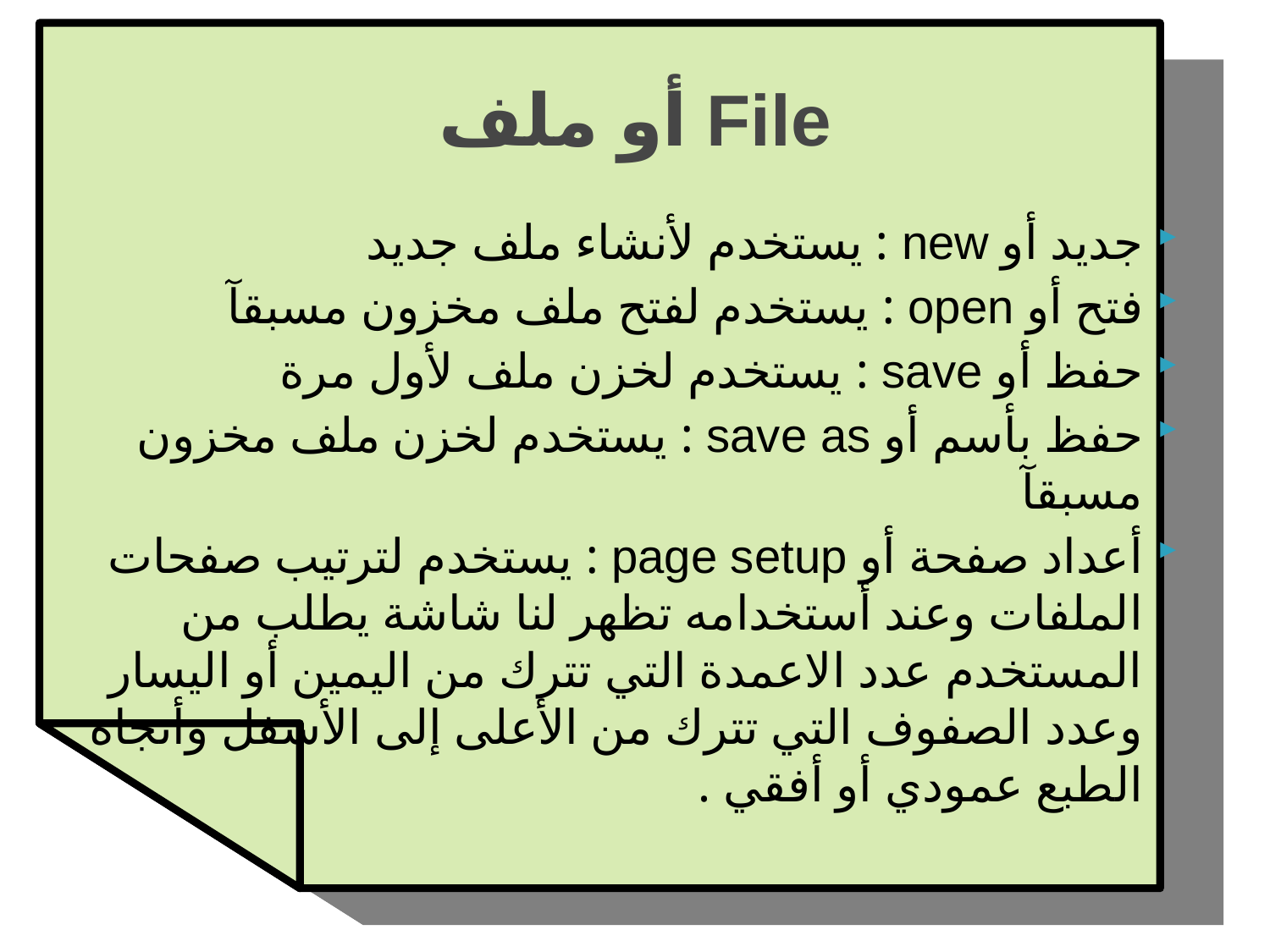

# File أو ملف
جديد أو new : يستخدم لأنشاء ملف جديد
فتح أو open : يستخدم لفتح ملف مخزون مسبقآ
حفظ أو save : يستخدم لخزن ملف لأول مرة
حفظ بأسم أو save as : يستخدم لخزن ملف مخزون مسبقآ
أعداد صفحة أو page setup : يستخدم لترتيب صفحات الملفات وعند أستخدامه تظهر لنا شاشة يطلب من المستخدم عدد الاعمدة التي تترك من اليمين أو اليسار وعدد الصفوف التي تترك من الأعلى إلى الأسفل وأتجاه الطبع عمودي أو أفقي .